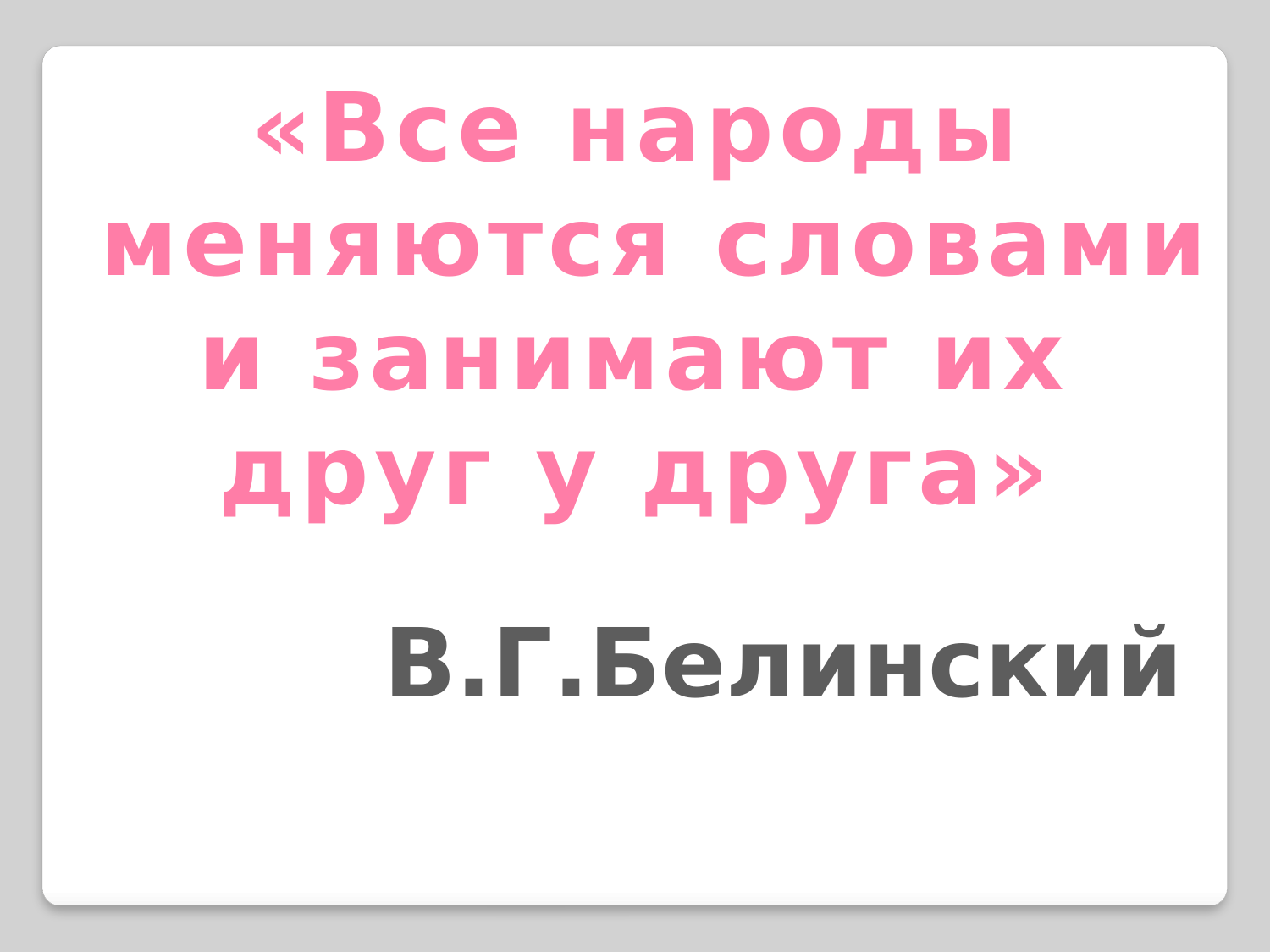

«Все народы
 меняются словами
и занимают их друг у друга»
В.Г.Белинский